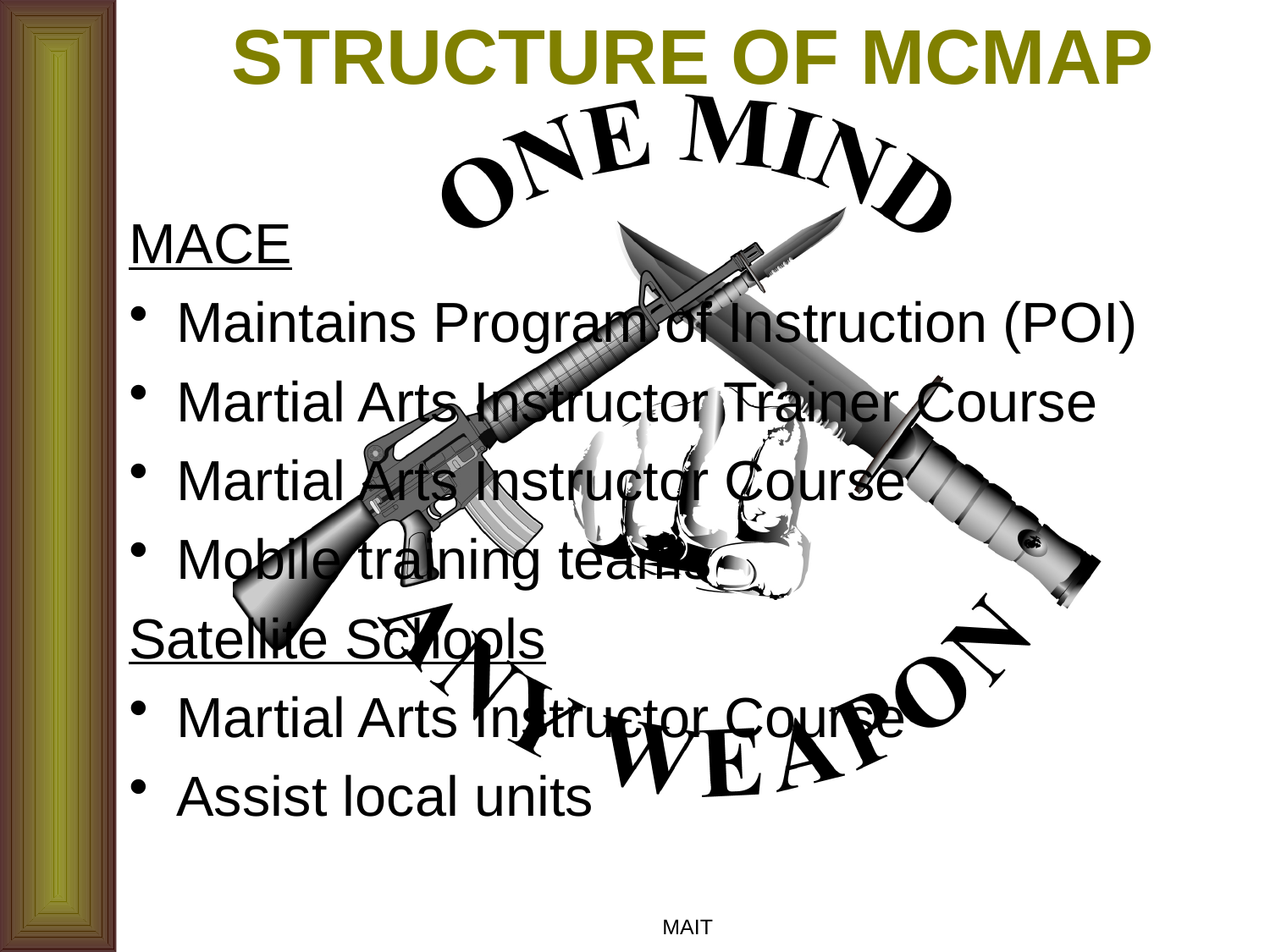

# STRUCTURE OF MCMAP
MACE
Maintains Program of Instruction (POI)
Martial Arts Instructor Trainer Course
Martial Arts Instructor Course
Mobile training teams
Satellite Schools
Martial Arts Instructor Course
Assist local units
MAIT